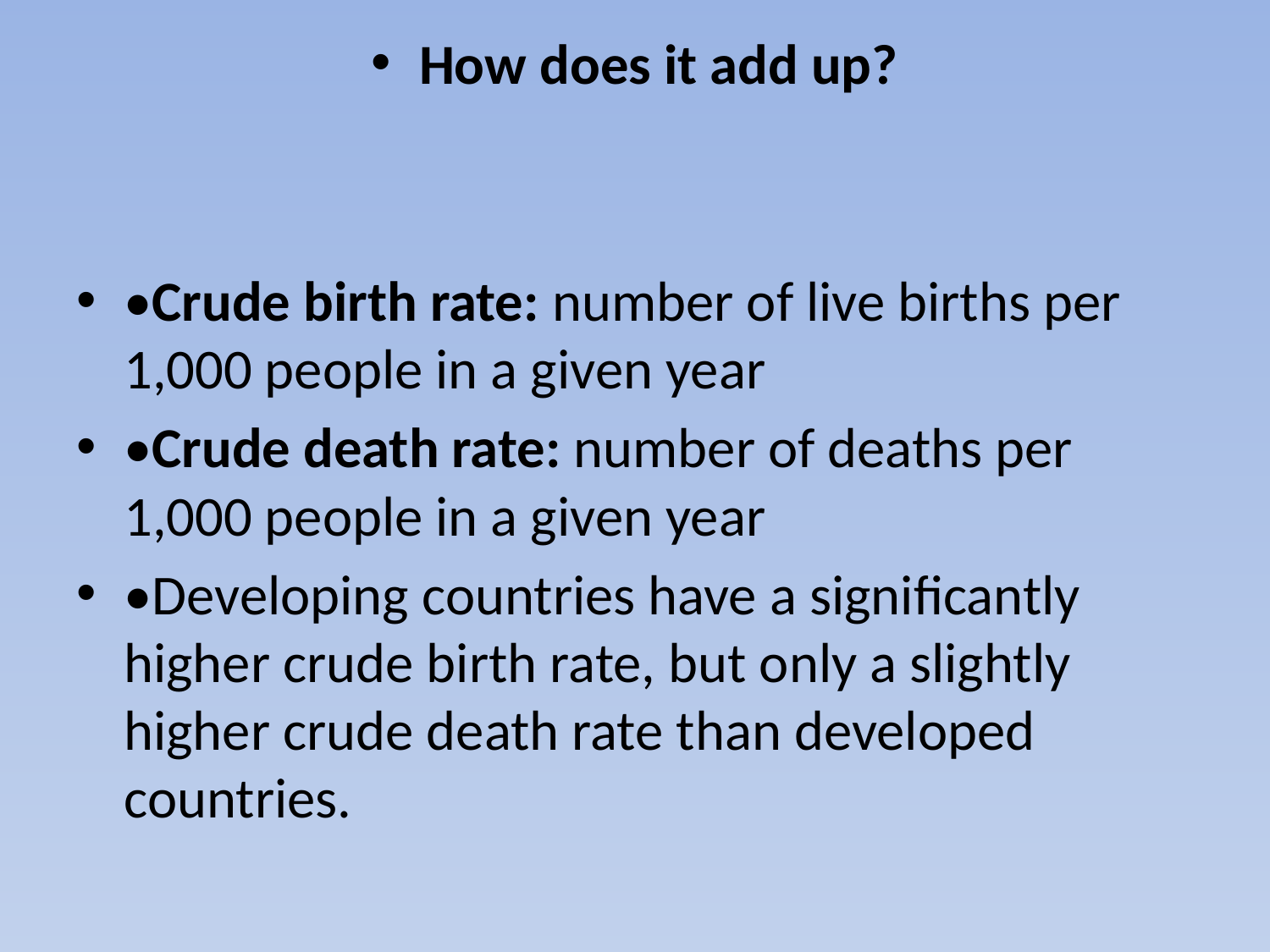

How does it add up?

•Crude birth rate: number of live births per 1,000 people in a given year
•Crude death rate: number of deaths per 1,000 people in a given year
•Developing countries have a significantly higher crude birth rate, but only a slightly higher crude death rate than developed countries.